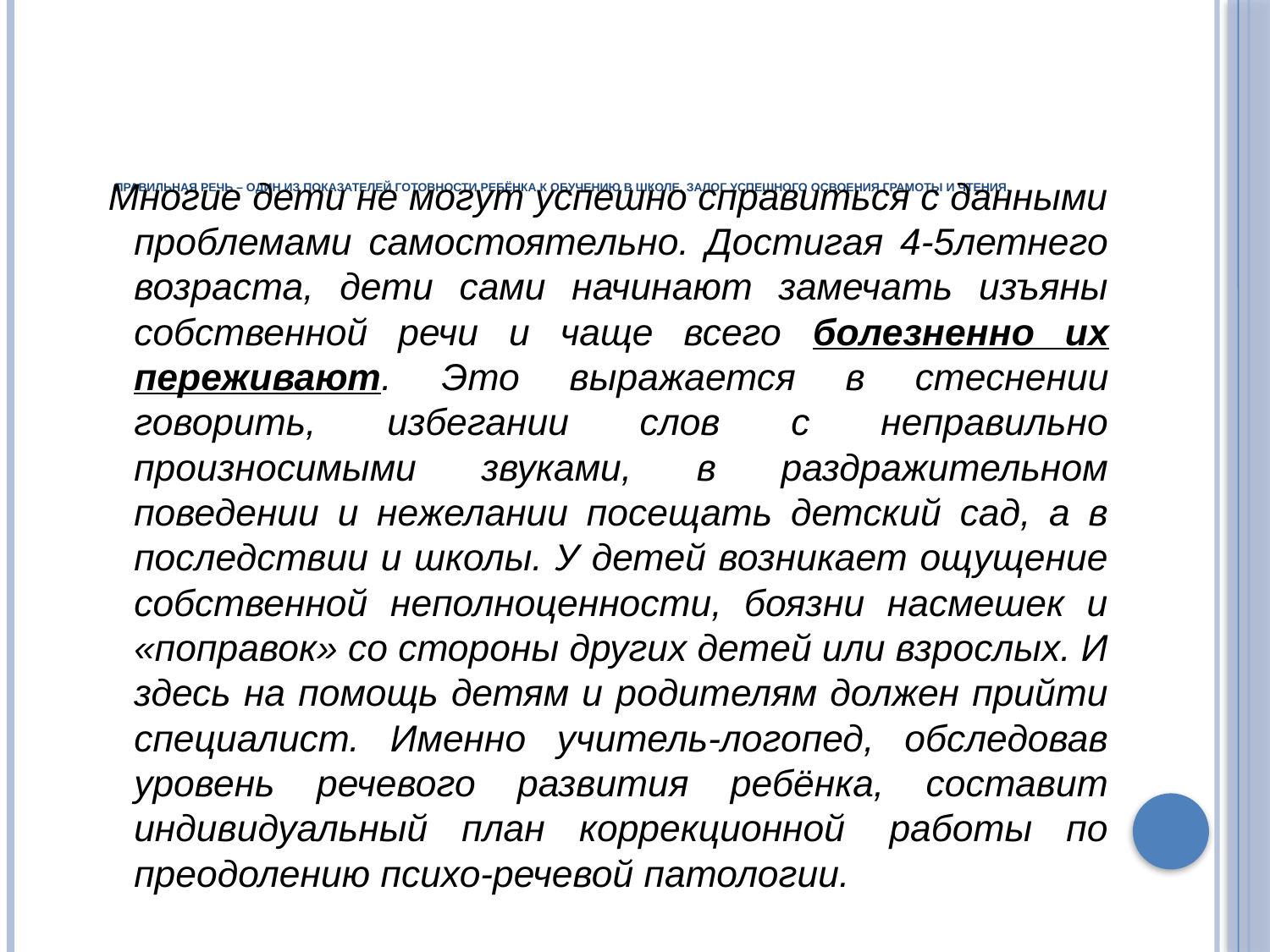

# Правильная речь – один из показателей готовности ребёнка к обучению в школе, залог успешного освоения грамоты и чтения.
 Многие дети не могут успешно справиться с данными проблемами самостоятельно. Достигая 4-5летнего возраста, дети сами начинают замечать изъяны собственной речи и чаще всего болезненно их переживают. Это выражается в стеснении говорить, избегании слов с неправильно произносимыми звуками, в раздражительном поведении и нежелании посещать детский сад, а в последствии и школы. У детей возникает ощущение собственной неполноценности, боязни насмешек и «поправок» со стороны других детей или взрослых. И здесь на помощь детям и родителям должен прийти специалист. Именно учитель-логопед, обследовав уровень речевого развития ребёнка, составит индивидуальный план коррекционной  работы по преодолению психо-речевой патологии.